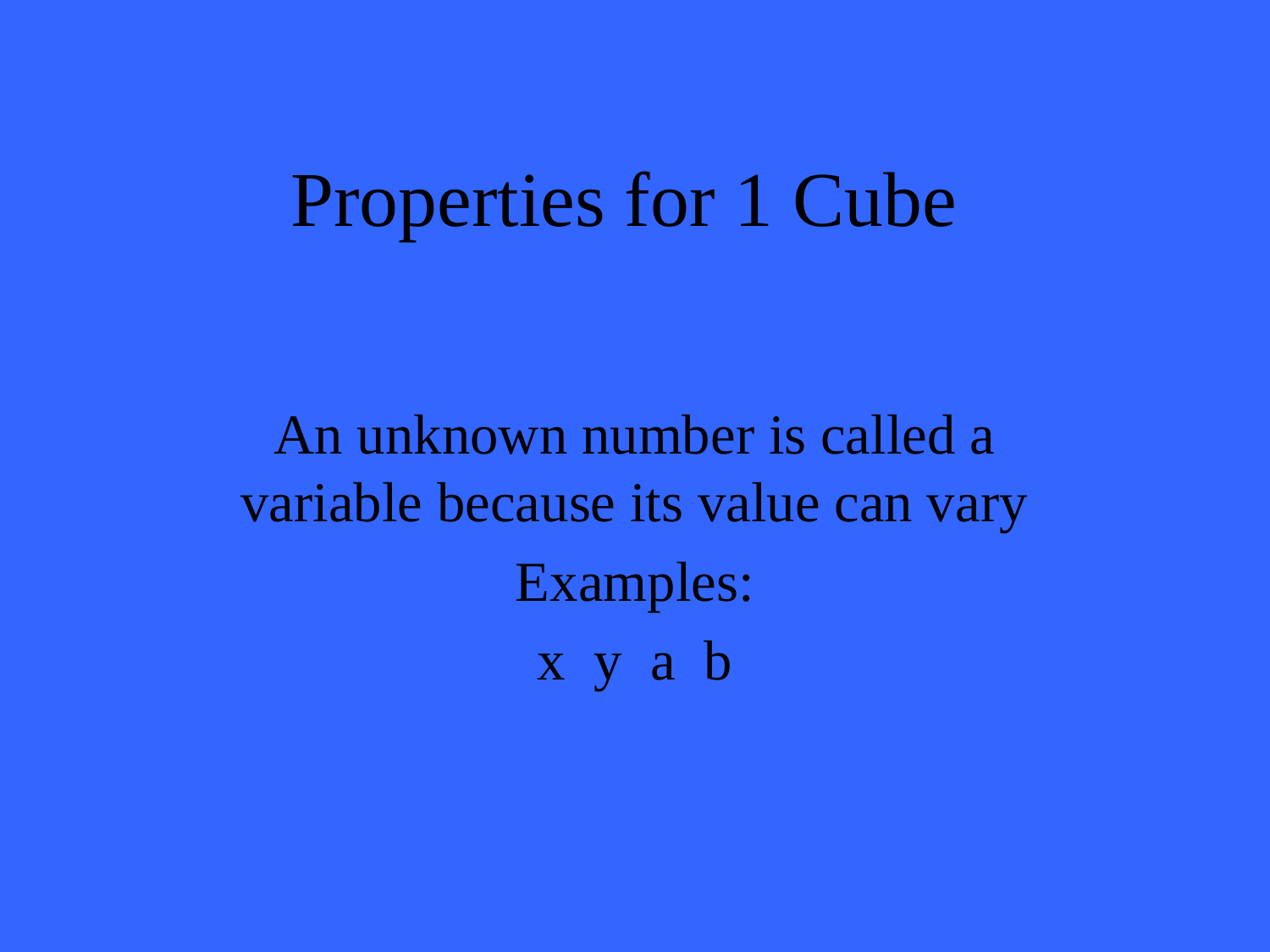

# Properties for 1 Cube
An unknown number is called a variable because its value can vary
Examples:
x  y  a  b